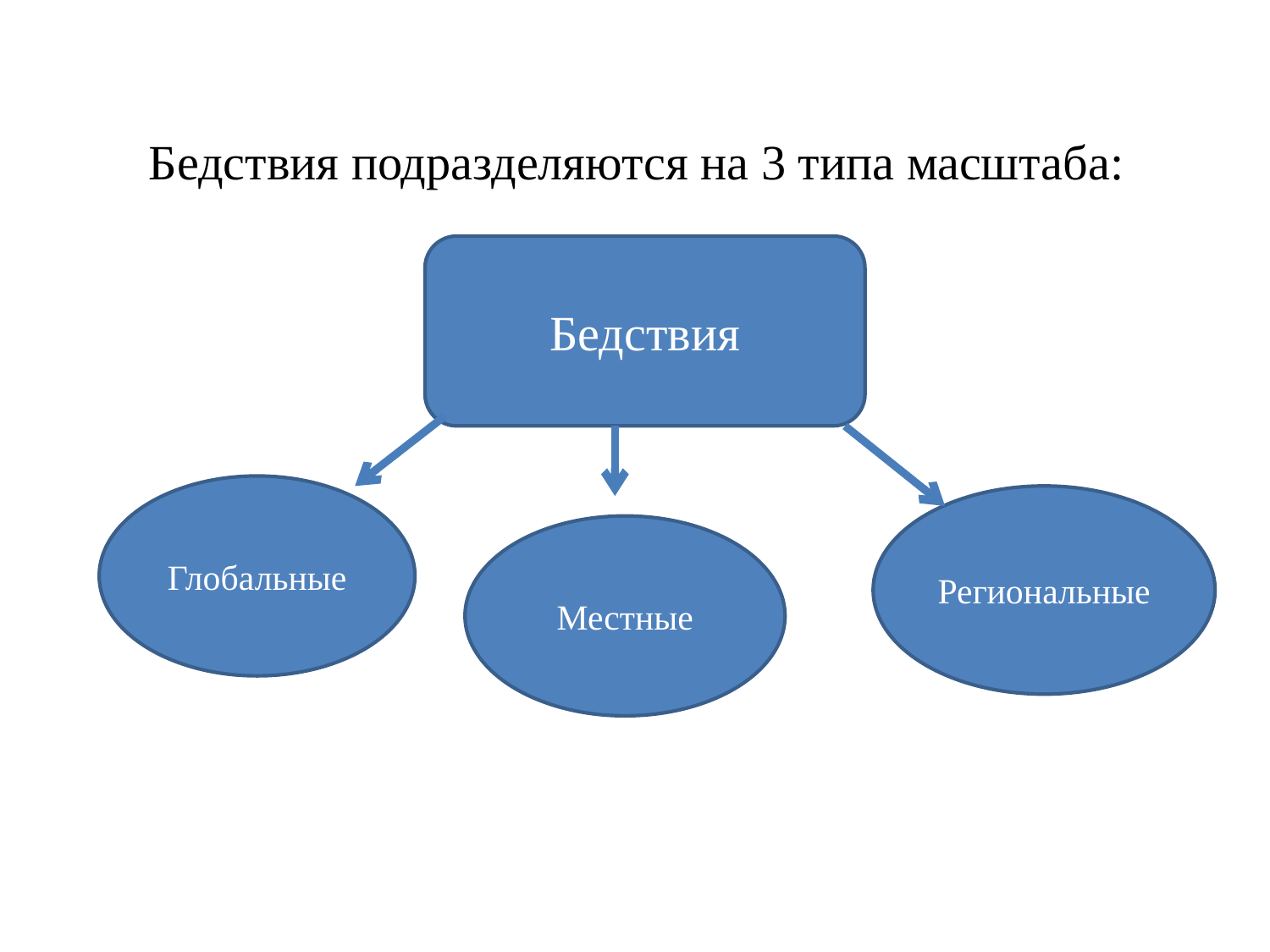

# Бедствия подразделяются на 3 типа масштаба:

Бедствия
Глобальные
Региональные
Местные